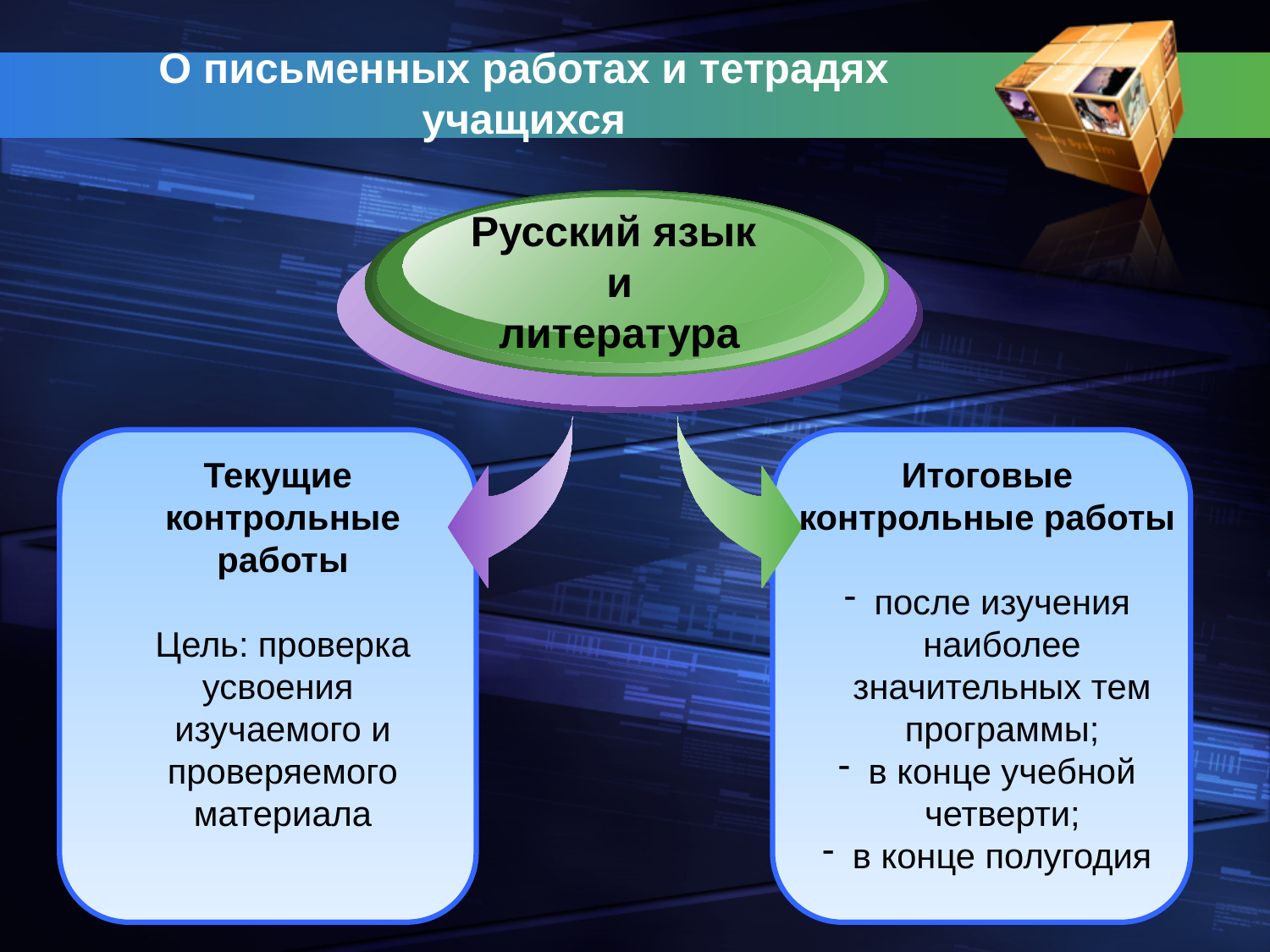

# О письменных работах и тетрадях учащихся

Русский язык
и
литература

Текущие
контрольные
работы

Цель: проверка усвоения  изучаемого и проверяемого материала

Итоговые
контрольные работы

после изучения наиболее значительных тем программы;
в конце учебной четверти;
в конце полугодия